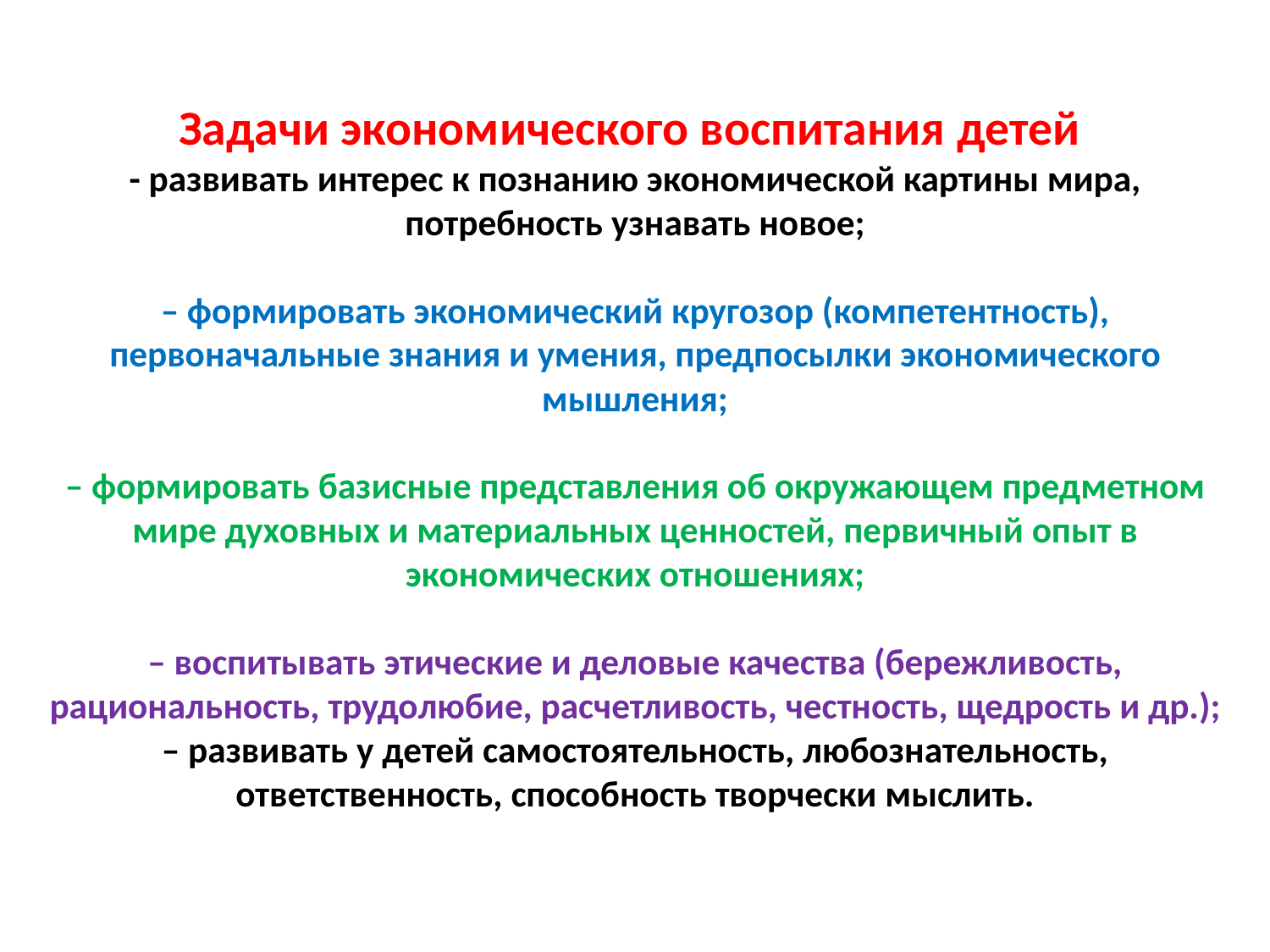

# Задачи экономического воспитания детей - развивать интерес к познанию экономической картины мира, потребность узнавать новое; – формировать экономический кругозор (компетентность), первоначальные знания и умения, предпосылки экономического мышления; – формировать базисные представления об окружающем предметном мире духовных и материальных ценностей, первичный опыт в экономических отношениях; – воспитывать этические и деловые качества (бережливость, рациональность, трудолюбие, расчетливость, честность, щедрость и др.); – развивать у детей самостоятельность, любознательность, ответственность, способность творчески мыслить.